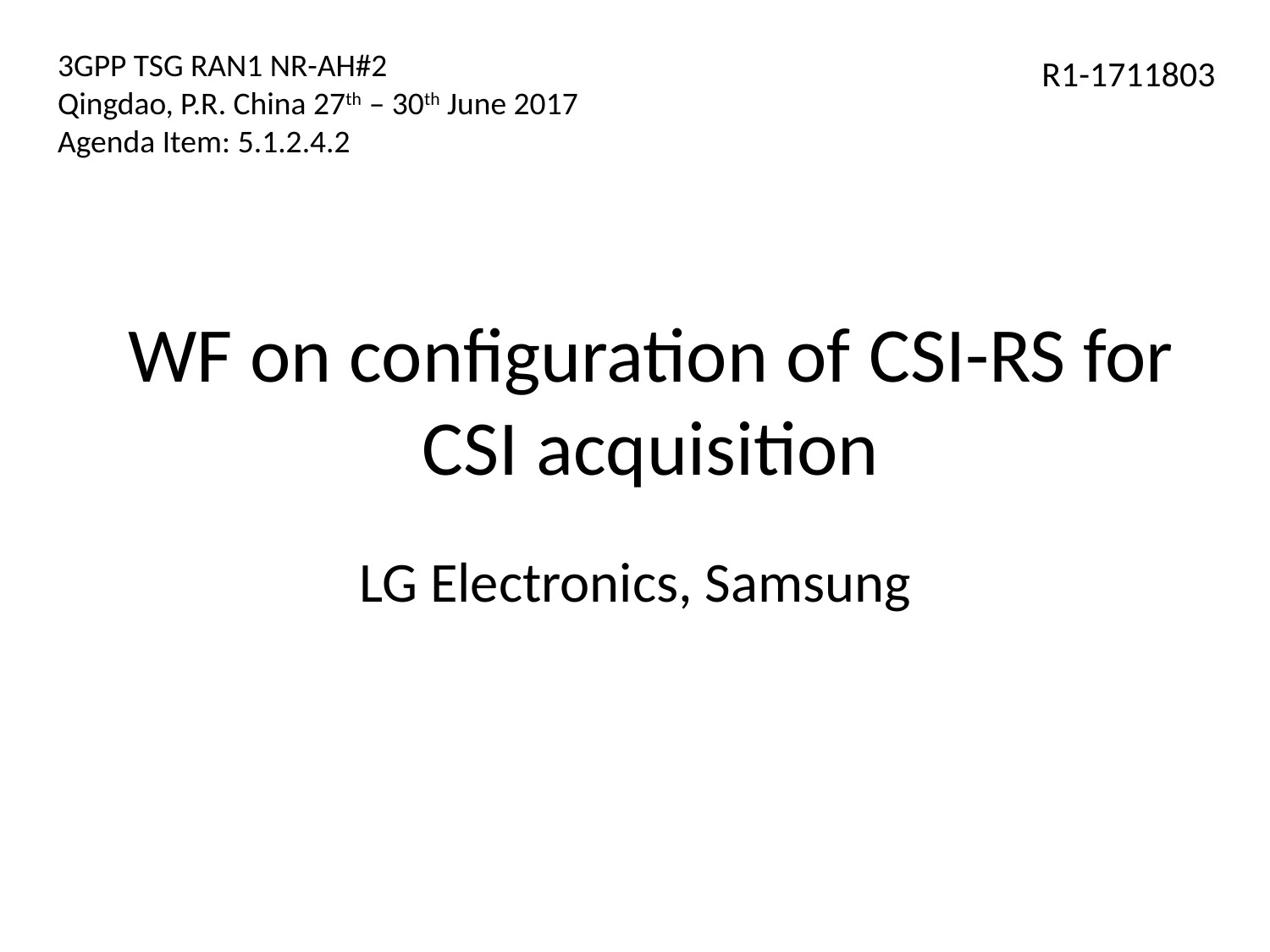

3GPP TSG RAN1 NR-AH#2
Qingdao, P.R. China 27th – 30th June 2017
Agenda Item: 5.1.2.4.2
R1-1711803
# WF on configuration of CSI-RS for CSI acquisition
LG Electronics, Samsung